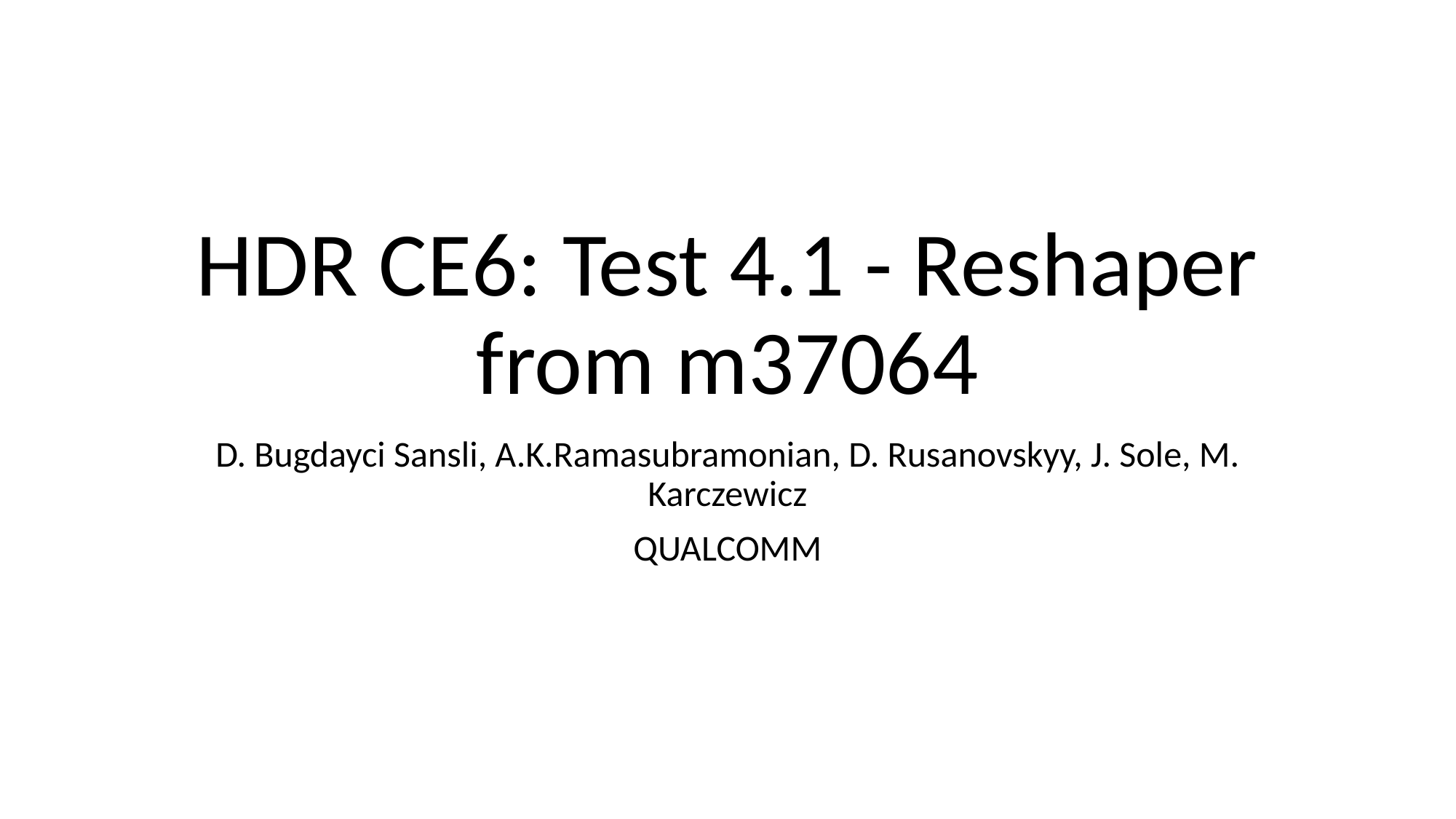

# HDR CE6: Test 4.1 - Reshaper from m37064
D. Bugdayci Sansli, A.K.Ramasubramonian, D. Rusanovskyy, J. Sole, M. Karczewicz
QUALCOMM